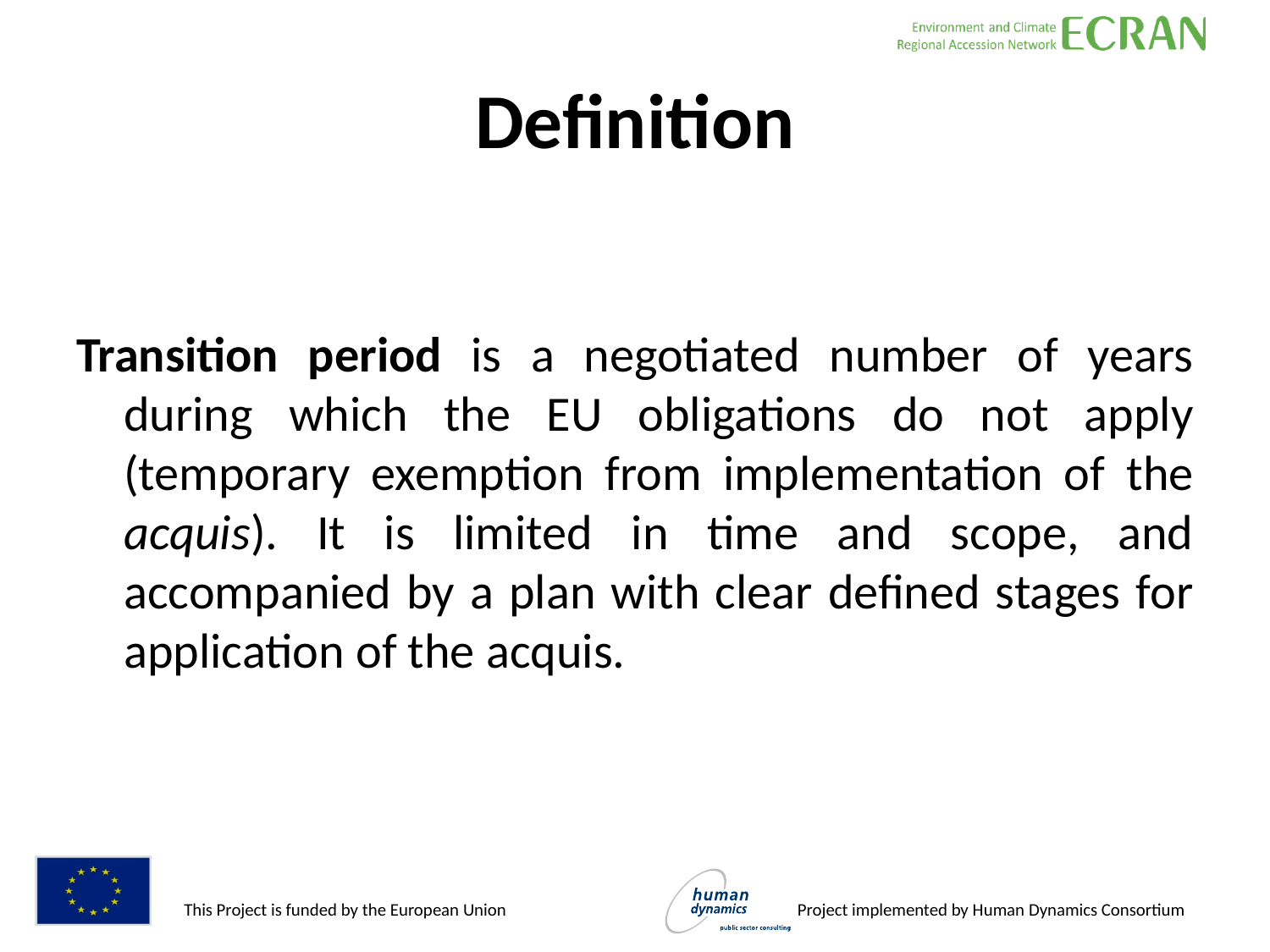

Definition
Transition period is a negotiated number of years during which the EU obligations do not apply (temporary exemption from implementation of the acquis). It is limited in time and scope, and accompanied by a plan with clear defined stages for application of the acquis.